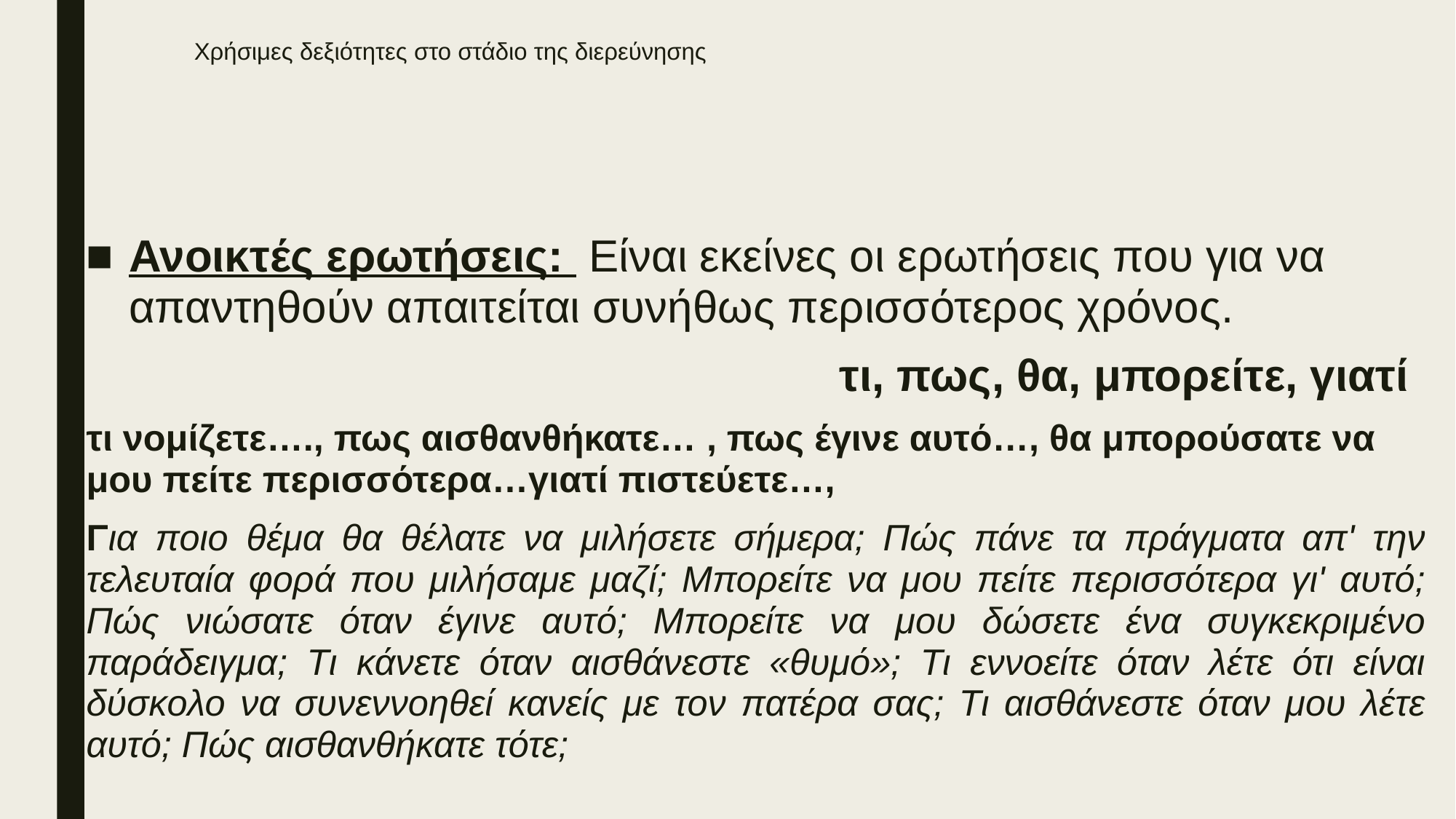

# Χρήσιμες δεξιότητες στο στάδιο της διερεύνησης

Ανοικτές ερωτήσεις:  Είναι εκείνες οι ερωτήσεις που για να απαντηθούν απαιτείται συνήθως περισσότερος χρόνος.
                                                            τι, πως, θα, μπορείτε, γιατί
τι νομίζετε…., πως αισθανθήκατε… , πως έγινε αυτό…, θα μπορούσατε να μου πείτε περισσότερα…γιατί πιστεύετε…,
Για ποιο θέμα θα θέλατε να μιλήσετε σήμερα; Πώς πάνε τα πράγματα απ' την τελευταία φορά που μιλήσαμε μαζί; Μπορείτε να μου πείτε περισσότερα γι' αυτό; Πώς νιώσατε όταν έγινε αυτό; Μπορείτε να μου δώσετε ένα συγκεκριμένο παράδειγμα; Τι κάνετε όταν αισθάνεστε «θυμό»; Τι εννοείτε όταν λέτε ότι είναι δύσκολο να συνεννοηθεί κανείς με τον πατέρα σας; Τι αισθάνεστε όταν μου λέτε αυτό; Πώς αισθανθήκατε τότε;